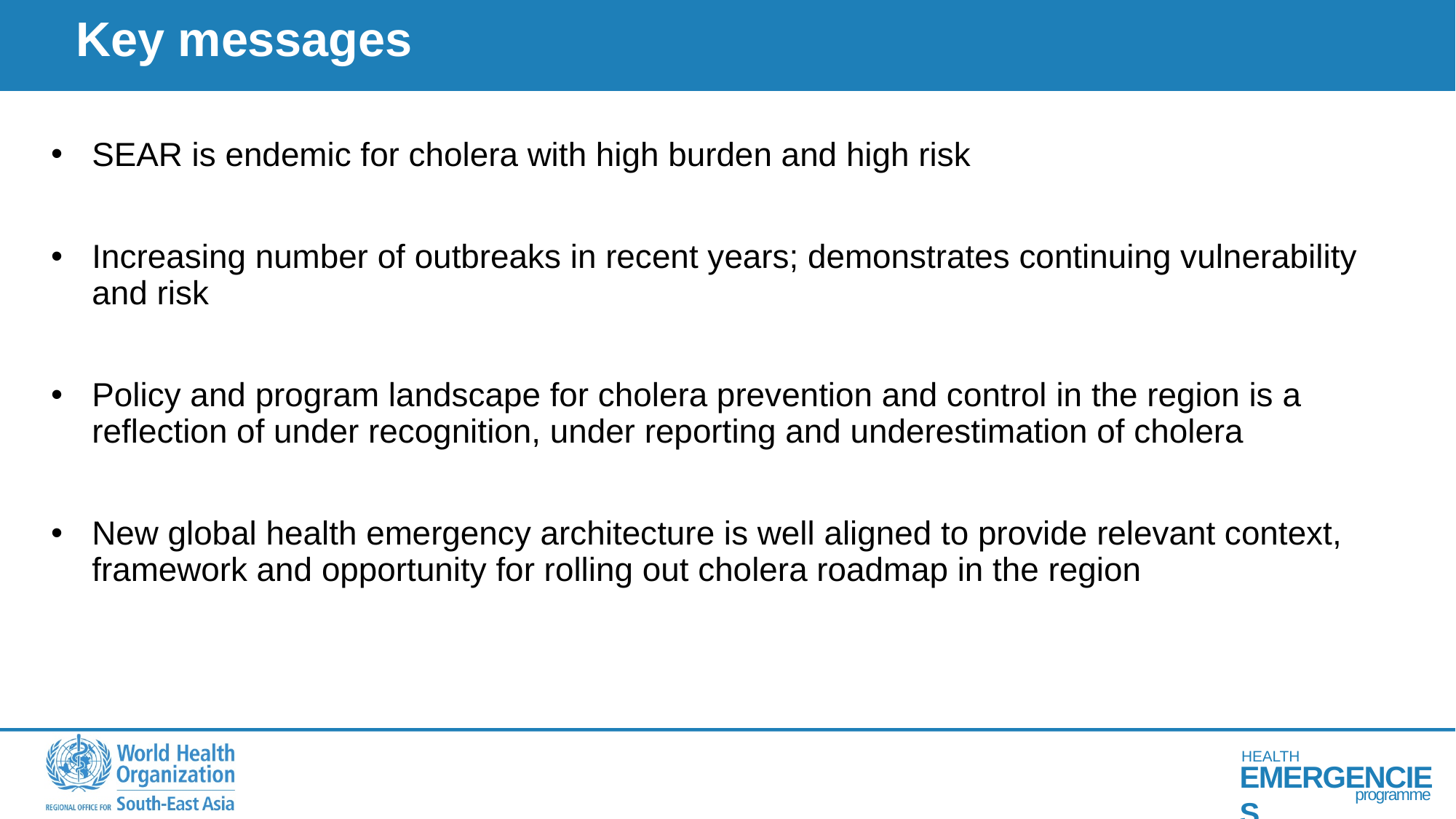

Key messages
SEAR is endemic for cholera with high burden and high risk

Increasing number of outbreaks in recent years; demonstrates continuing vulnerability and risk

Policy and program landscape for cholera prevention and control in the region is a reflection of under recognition, under reporting and underestimation of cholera

New global health emergency architecture is well aligned to provide relevant context, framework and opportunity for rolling out cholera roadmap in the region